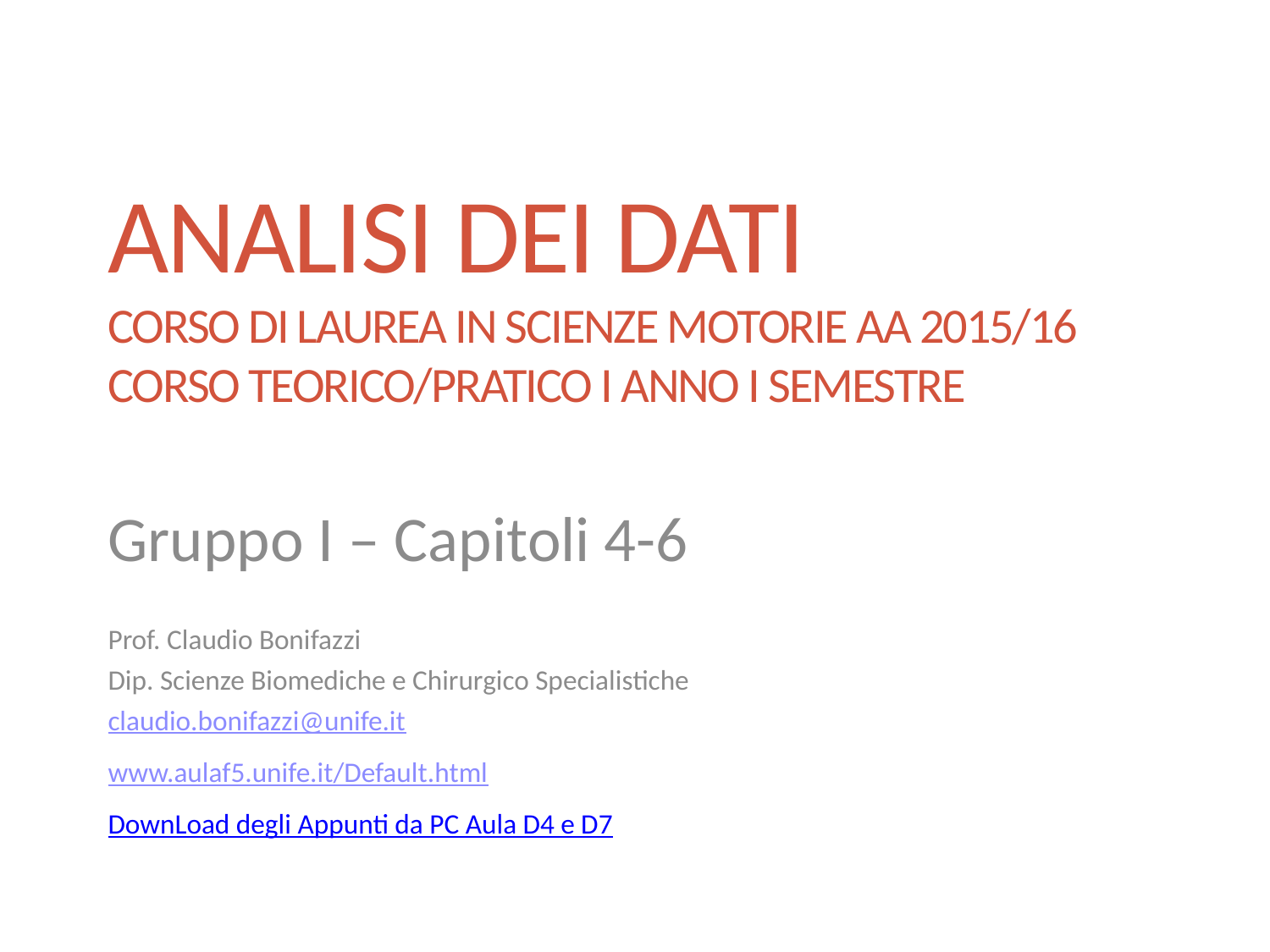

# Analisi dei Dati Corso di Laurea in Scienze Motorie AA 2015/16 Corso Teorico/Pratico I Anno I Semestre
Gruppo I – Capitoli 4-6

Prof. Claudio Bonifazzi
Dip. Scienze Biomediche e Chirurgico Specialistiche
claudio.bonifazzi@unife.it
www.aulaf5.unife.it/Default.html
DownLoad degli Appunti da PC Aula D4 e D7